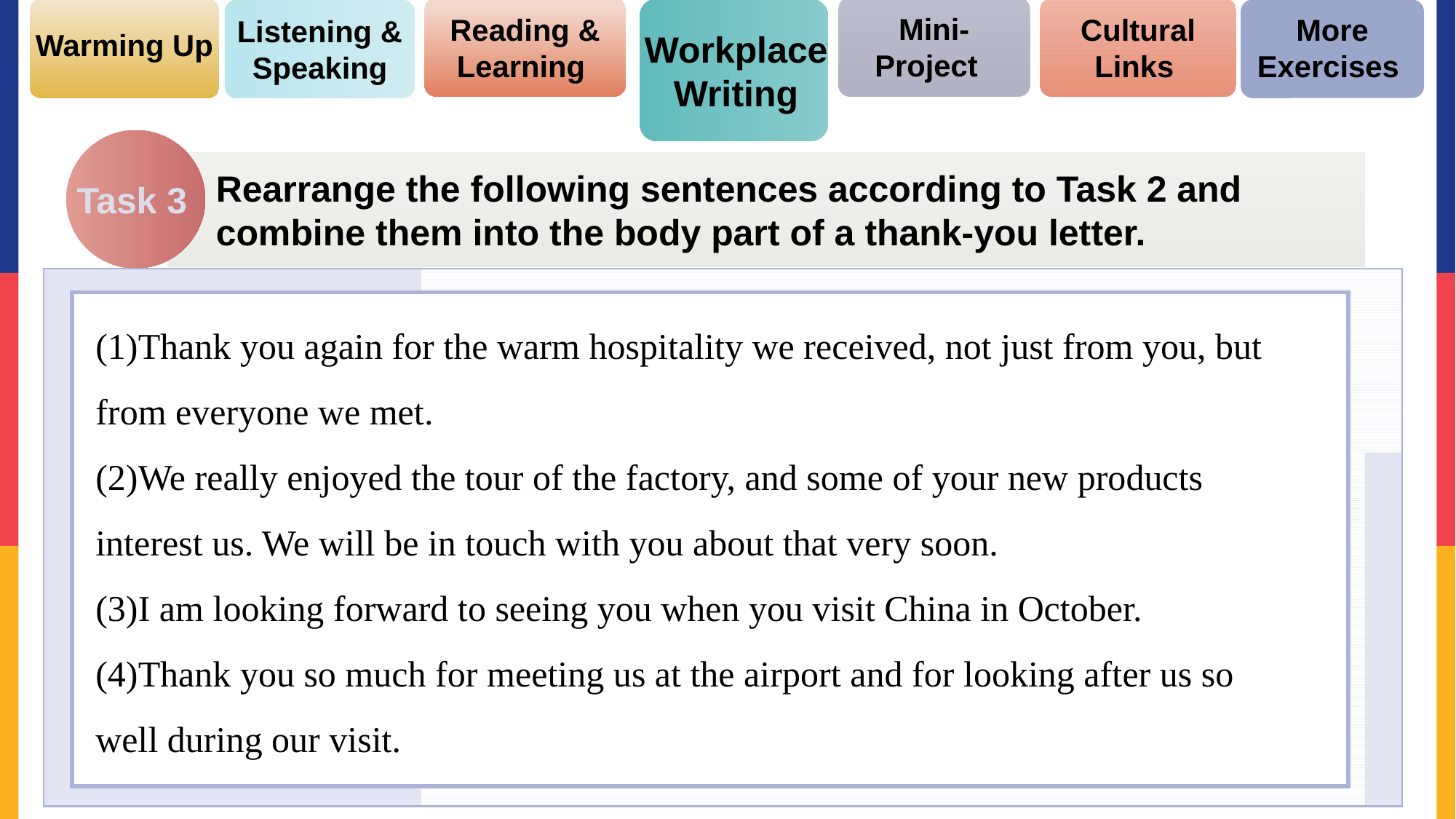

Mini-Project
Cultural Links
Reading & Learning
More Exercises
Listening & Speaking
Warming Up
Workplace Writing

Rearrange the following sentences according to Task 2 and combine them into the body part of a thank-you letter.
Task 3

(1)Thank you again for the warm hospitality we received, not just from you, but from everyone we met.
(2)We really enjoyed the tour of the factory, and some of your new products interest us. We will be in touch with you about that very soon.
(3)I am looking forward to seeing you when you visit China in October.
(4)Thank you so much for meeting us at the airport and for looking after us so well during our visit.